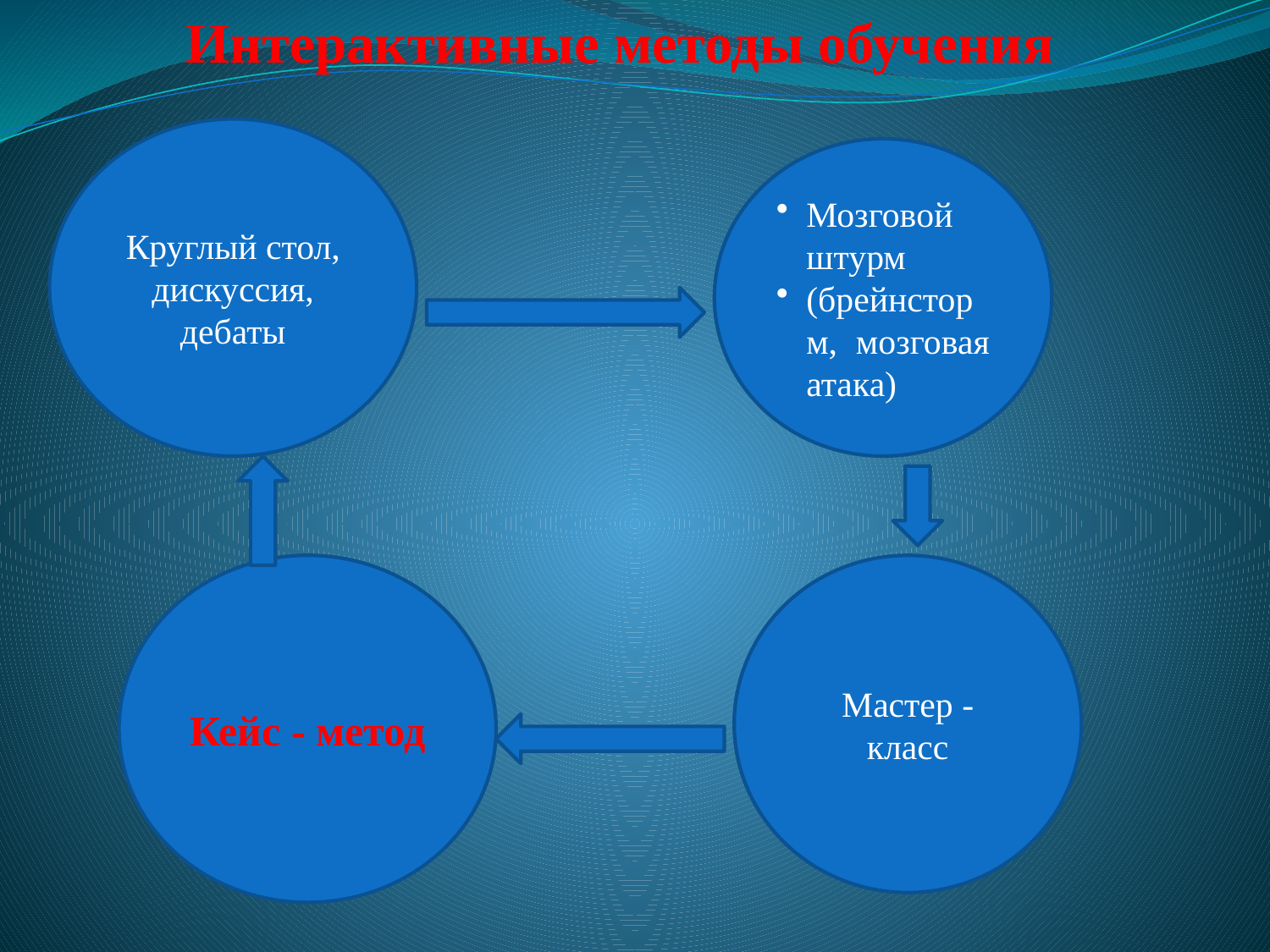

Интерактивные методы обучения
Круглый стол, дискуссия, дебаты
Мозговой штурм
(брейнсторм, мозговая атака)

Кейс - метод
Мастер - класс